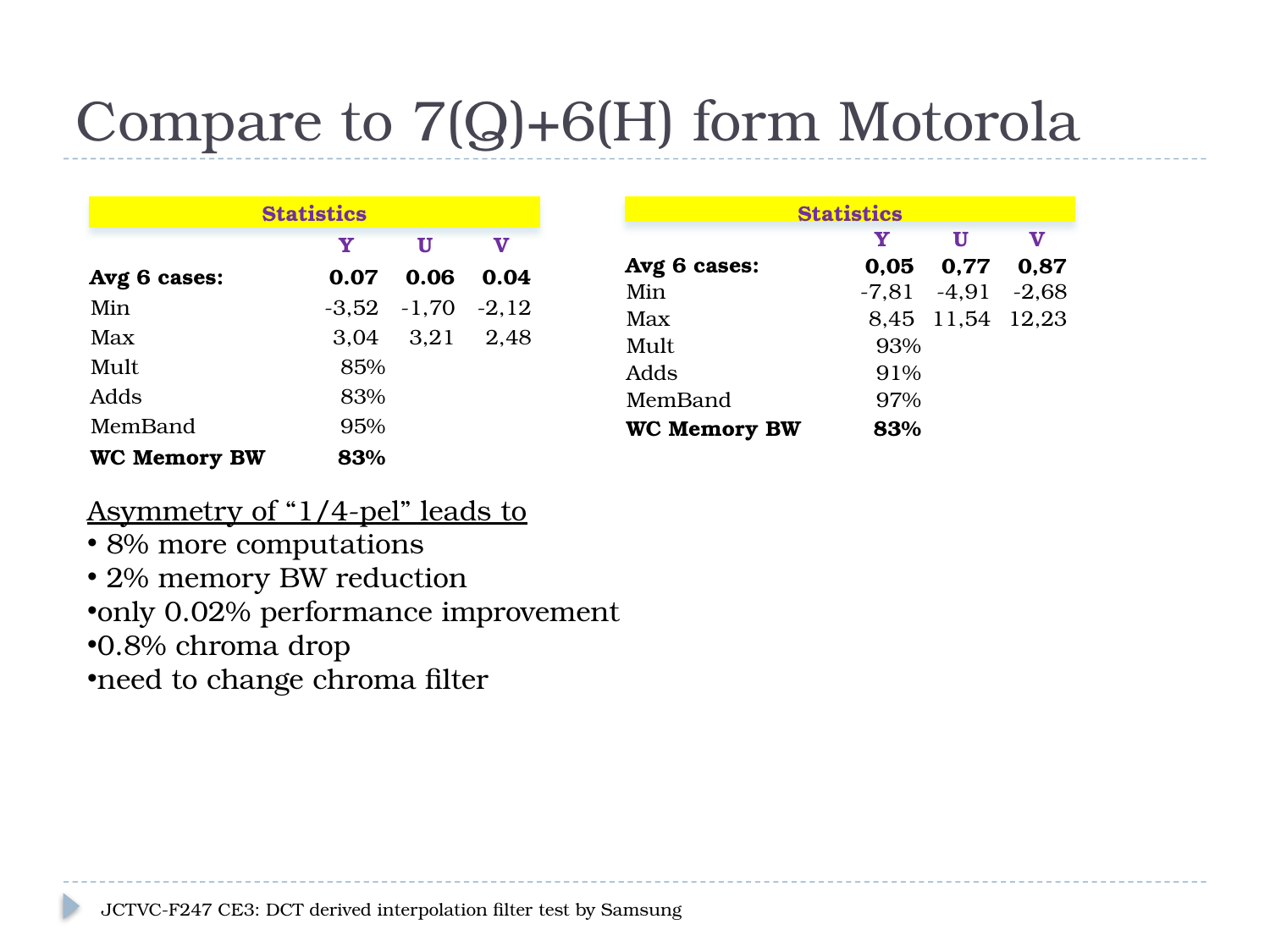

# Compare to 7(Q)+6(H) form Motorola
| Statistics |  |  |  |
| --- | --- | --- | --- |
|  | Y | U | V |
| Avg 6 cases: | 0.07 | 0.06 | 0.04 |
| Min | -3,52 | -1,70 | -2,12 |
| Max | 3,04 | 3,21 | 2,48 |
| Mult | 85% |  |  |
| Adds | 83% |  |  |
| MemBand | 95% |  |  |
| WC Memory BW | 83% |  |  |
| Statistics |  |  |  |
| --- | --- | --- | --- |
|  | Y | U | V |
| Avg 6 cases: | 0,05 | 0,77 | 0,87 |
| Min | -7,81 | -4,91 | -2,68 |
| Max | 8,45 | 11,54 | 12,23 |
| Mult | 93% |  |  |
| Adds | 91% |  |  |
| MemBand | 97% |  |  |
| WC Memory BW | 83% |  |  |
Asymmetry of “1/4-pel” leads to
 8% more computations
 2% memory BW reduction
only 0.02% performance improvement
0.8% chroma drop
need to change chroma filter
JCTVC-F247 CE3: DCT derived interpolation filter test by Samsung